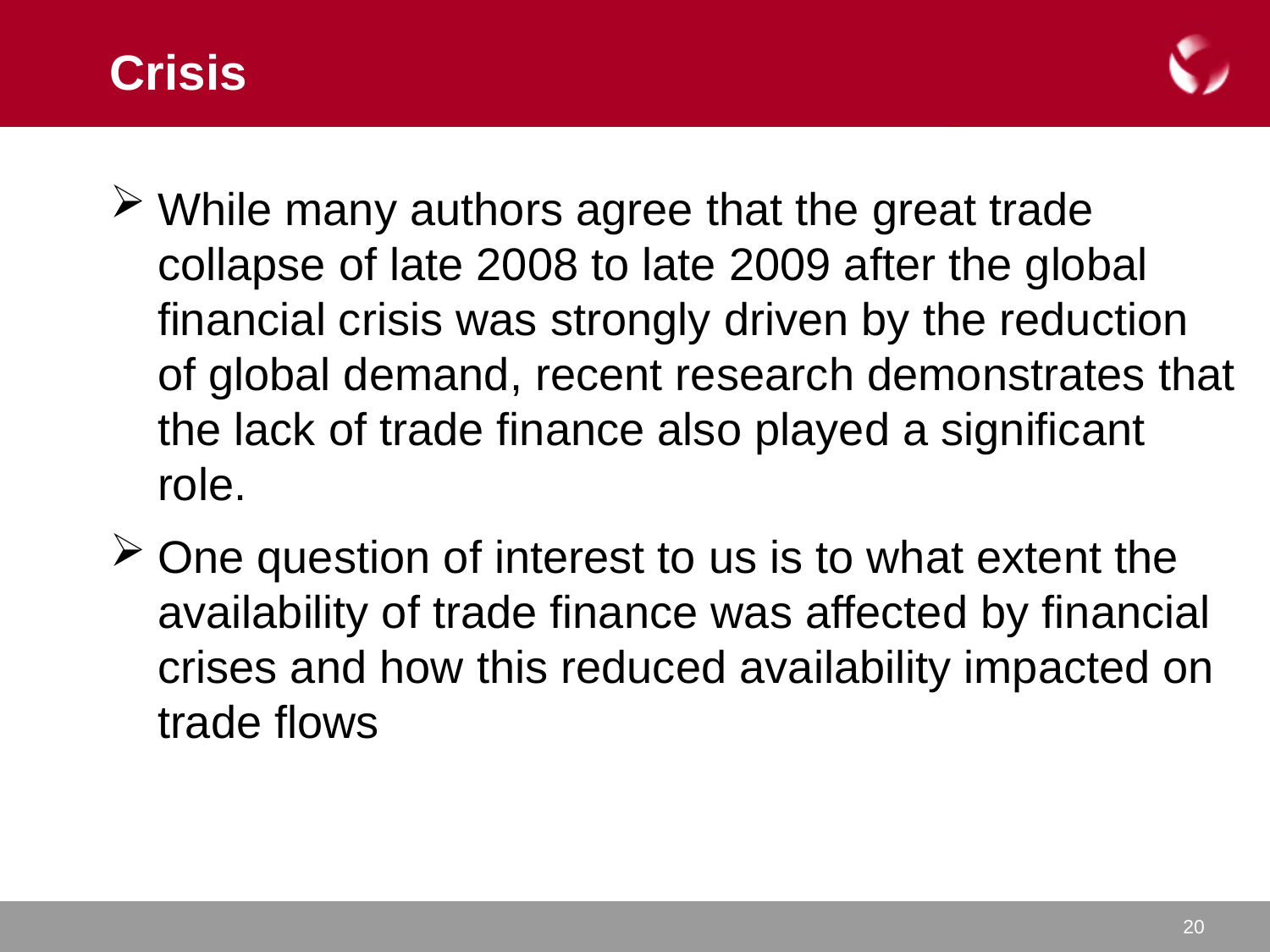

# Crisis
While many authors agree that the great trade collapse of late 2008 to late 2009 after the global financial crisis was strongly driven by the reduction of global demand, recent research demonstrates that the lack of trade finance also played a significant role.
One question of interest to us is to what extent the availability of trade finance was affected by financial crises and how this reduced availability impacted on trade flows
20